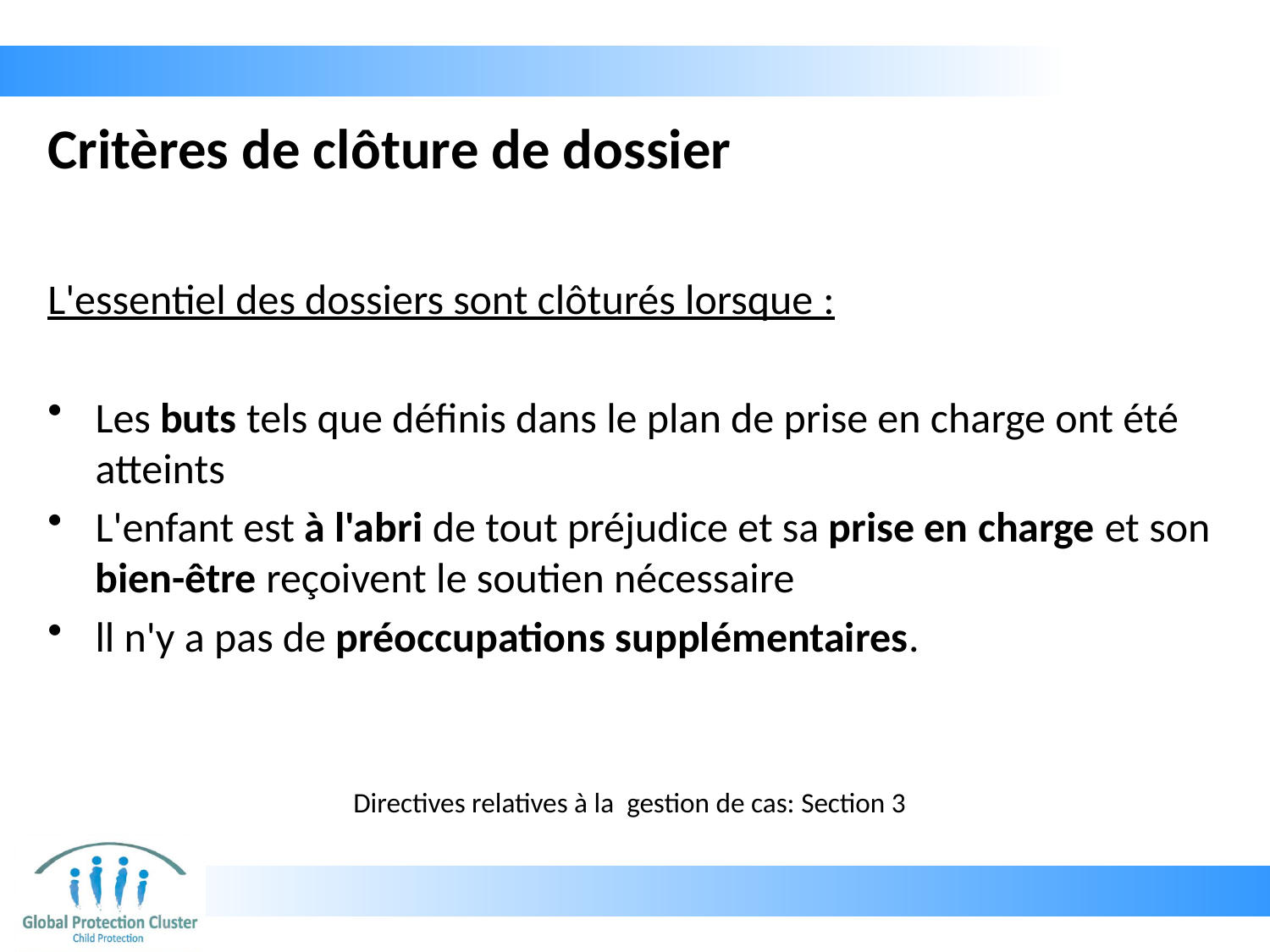

# Critères de clôture de dossier

L'essentiel des dossiers sont clôturés lorsque :

Les buts tels que définis dans le plan de prise en charge ont été atteints
L'enfant est à l'abri de tout préjudice et sa prise en charge et son bien-être reçoivent le soutien nécessaire
ll n'y a pas de préoccupations supplémentaires.

Directives relatives à la  gestion de cas: Section 3